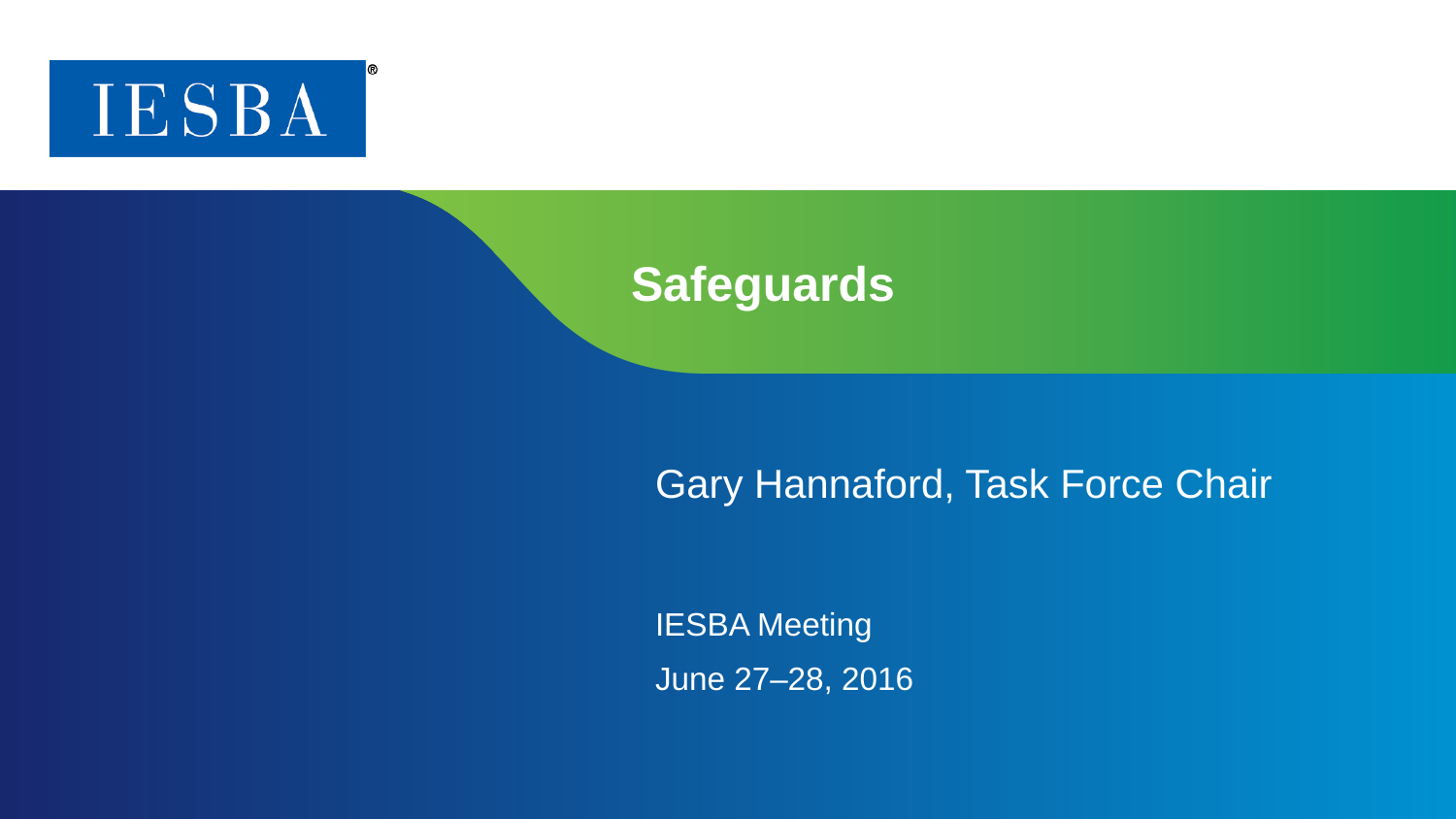

# Safeguards
Gary Hannaford, Task Force Chair
IESBA Meeting
June 27–28, 2016